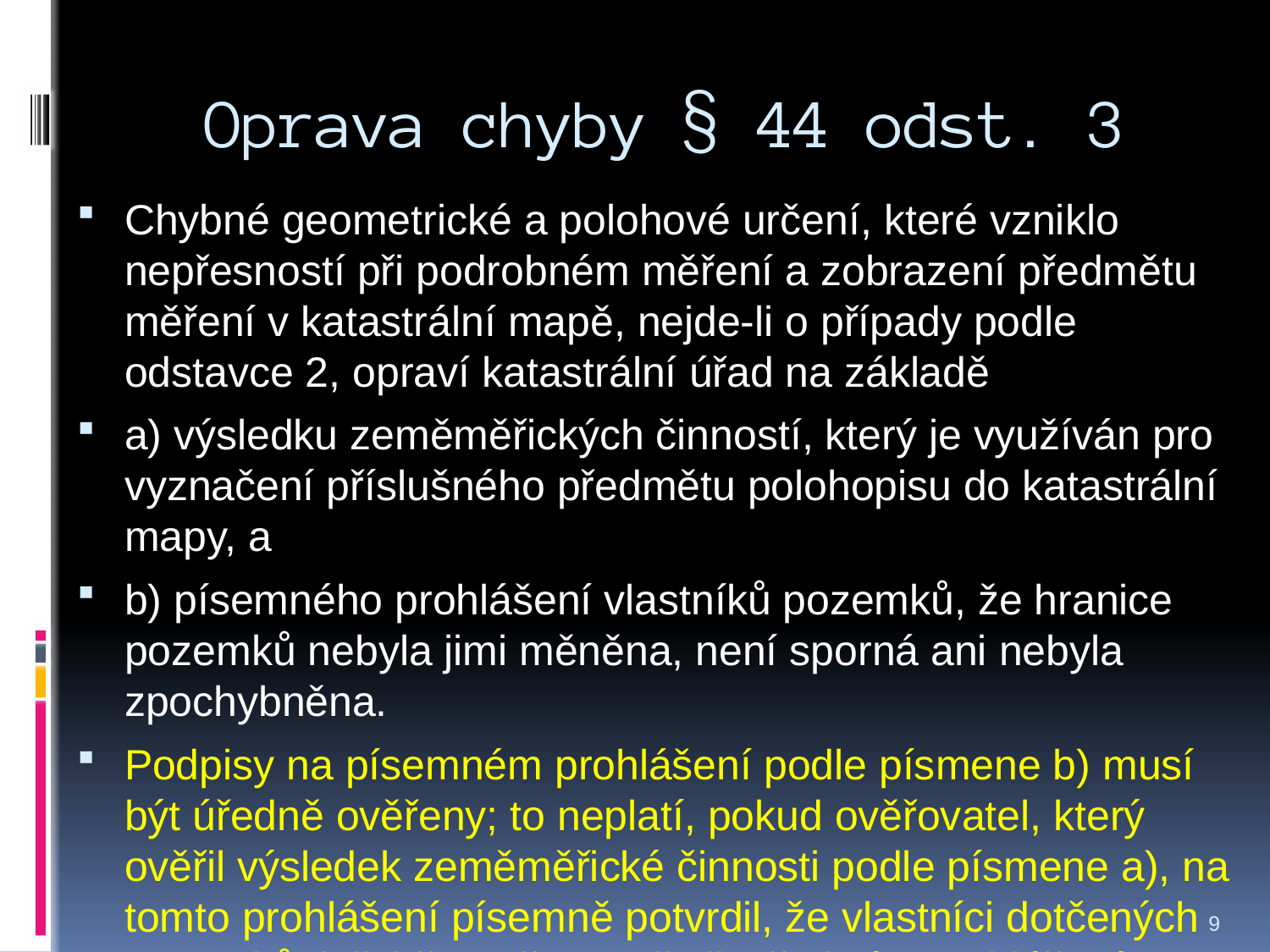

# Oprava chyby § 44 odst. 3
Chybné geometrické a polohové určení, které vzniklo nepřesností při podrobném měření a zobrazení předmětu měření v katastrální mapě, nejde-li o případy podle odstavce 2, opraví katastrální úřad na základě
a) výsledku zeměměřických činností, který je využíván pro vyznačení příslušného předmětu polohopisu do katastrální mapy, a
b) písemného prohlášení vlastníků pozemků, že hranice pozemků nebyla jimi měněna, není sporná ani nebyla zpochybněna.
Podpisy na písemném prohlášení podle písmene b) musí být úředně ověřeny; to neplatí, pokud ověřovatel, který ověřil výsledek zeměměřické činnosti podle písmene a), na tomto prohlášení písemně potvrdil, že vlastníci dotčených pozemků, jejichž totožnost zjistil, před ním prohlášení podepsali.
9